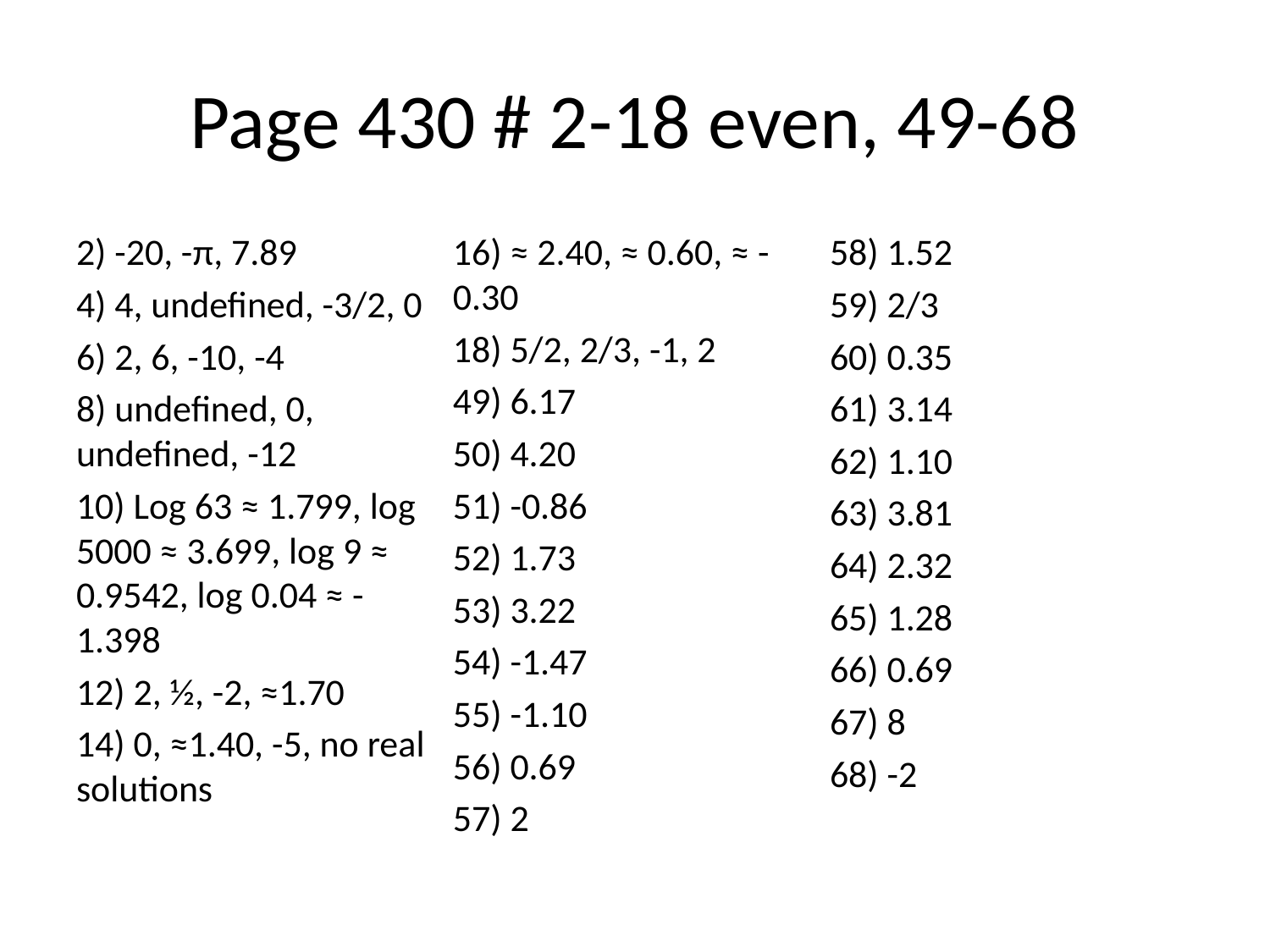

# Page 430 # 2-18 even, 49-68
2) -20, -π, 7.89
4) 4, undefined, -3/2, 0
6) 2, 6, -10, -4
8) undefined, 0, undefined, -12
10) Log 63 ≈ 1.799, log 5000 ≈ 3.699, log 9 ≈ 0.9542, log 0.04 ≈ -1.398
12) 2, ½, -2, ≈1.70
14) 0, ≈1.40, -5, no real solutions
16) ≈ 2.40, ≈ 0.60, ≈ -0.30
18) 5/2, 2/3, -1, 2
49) 6.17
50) 4.20
51) -0.86
52) 1.73
53) 3.22
54) -1.47
55) -1.10
56) 0.69
57) 2
58) 1.52
59) 2/3
60) 0.35
61) 3.14
62) 1.10
63) 3.81
64) 2.32
65) 1.28
66) 0.69
67) 8
68) -2